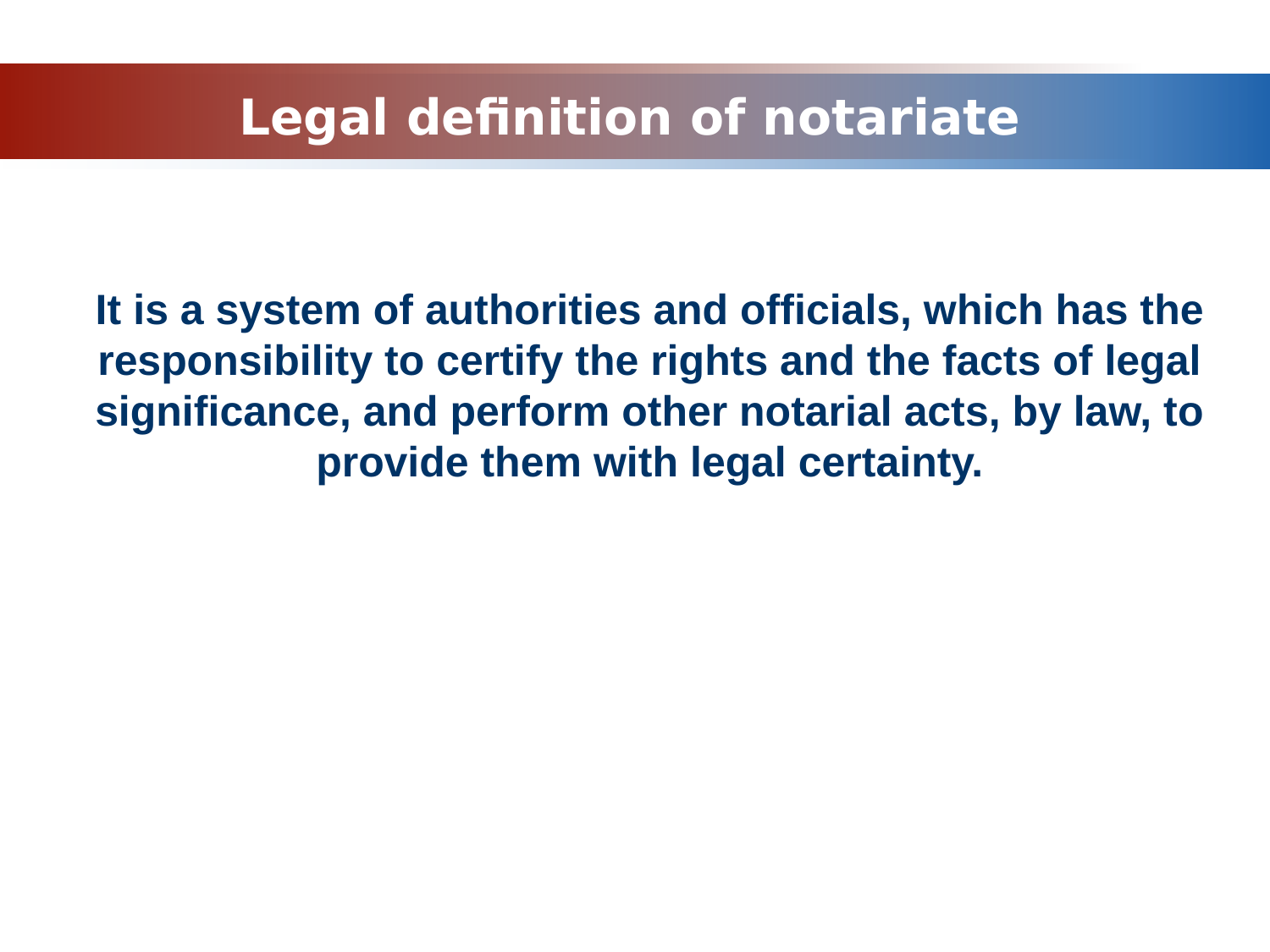

# Legal definition of notariate
It is a system of authorities and officials, which has the responsibility to certify the rights and the facts of legal significance, and perform other notarial acts, by law, to provide them with legal certainty.